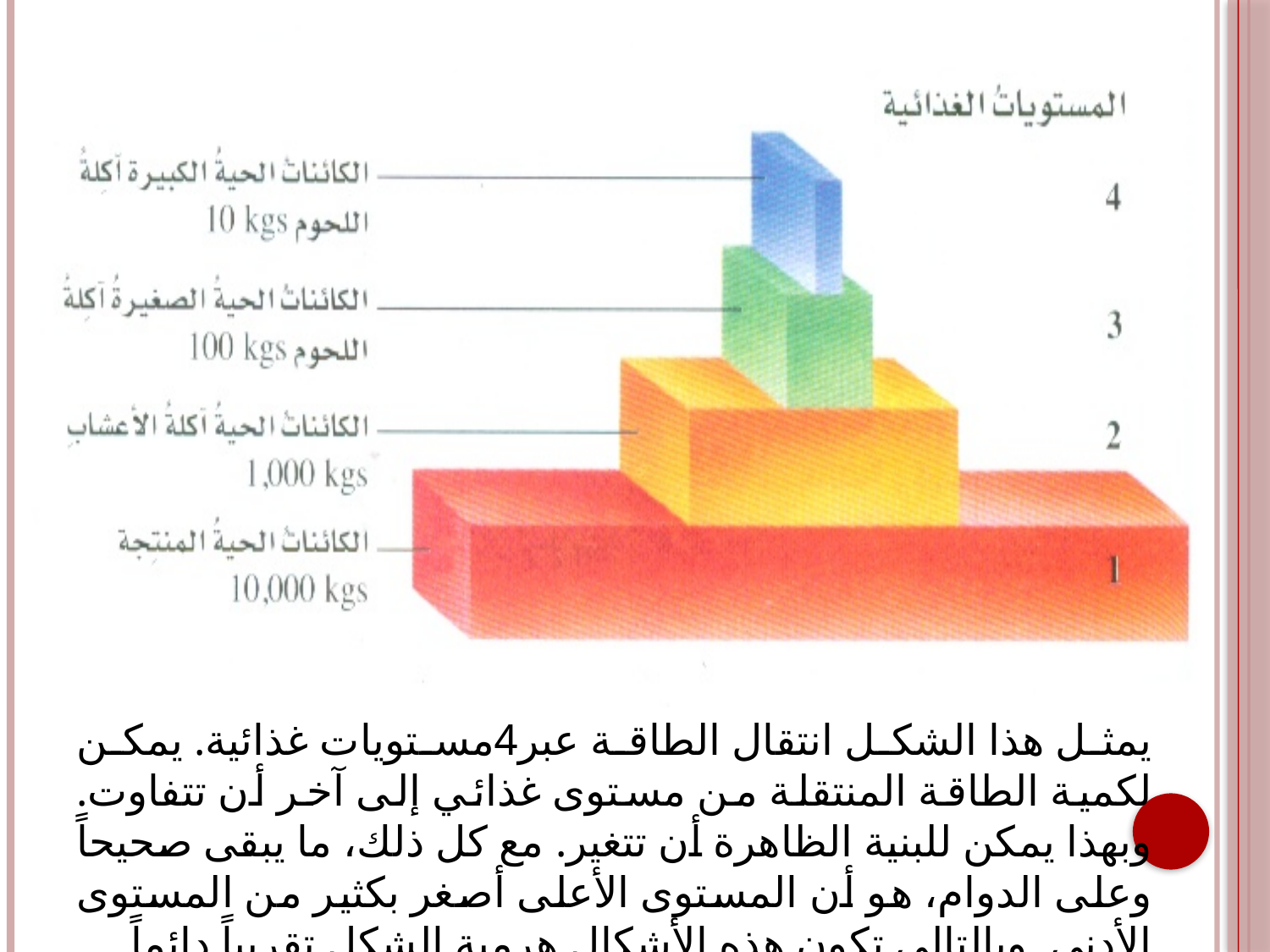

#

يمثل هذا الشكل انتقال الطاقة عبر4مستويات غذائية. يمكن لكمية الطاقة المنتقلة من مستوى غذائي إلى آخر أن تتفاوت. وبهذا يمكن للبنية الظاهرة أن تتغير. مع كل ذلك، ما يبقى صحيحاً وعلى الدوام، هو أن المستوى الأعلى أصغر بكثير من المستوى الأدنى. وبالتالي تكون هذه الأشكال هرمية الشكل تقريباً دائماً.